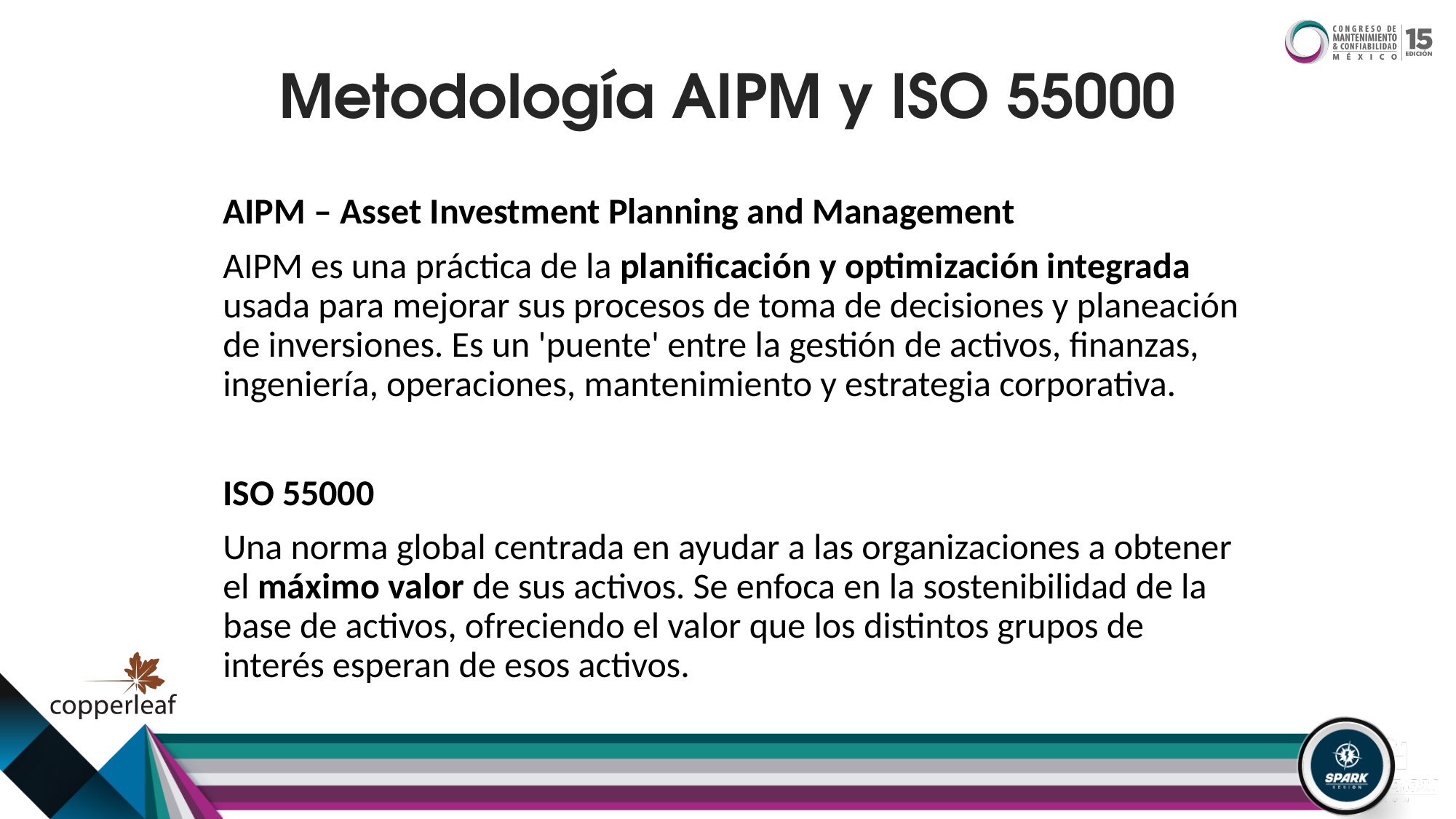

# Metodología AIPM y ISO 55000
AIPM – Asset Investment Planning and Management
AIPM es una práctica de la planificación y optimización integrada usada para mejorar sus procesos de toma de decisiones y planeación de inversiones. Es un 'puente' entre la gestión de activos, finanzas, ingeniería, operaciones, mantenimiento y estrategia corporativa.

ISO 55000
Una norma global centrada en ayudar a las organizaciones a obtener el máximo valor de sus activos. Se enfoca en la sostenibilidad de la base de activos, ofreciendo el valor que los distintos grupos de interés esperan de esos activos.